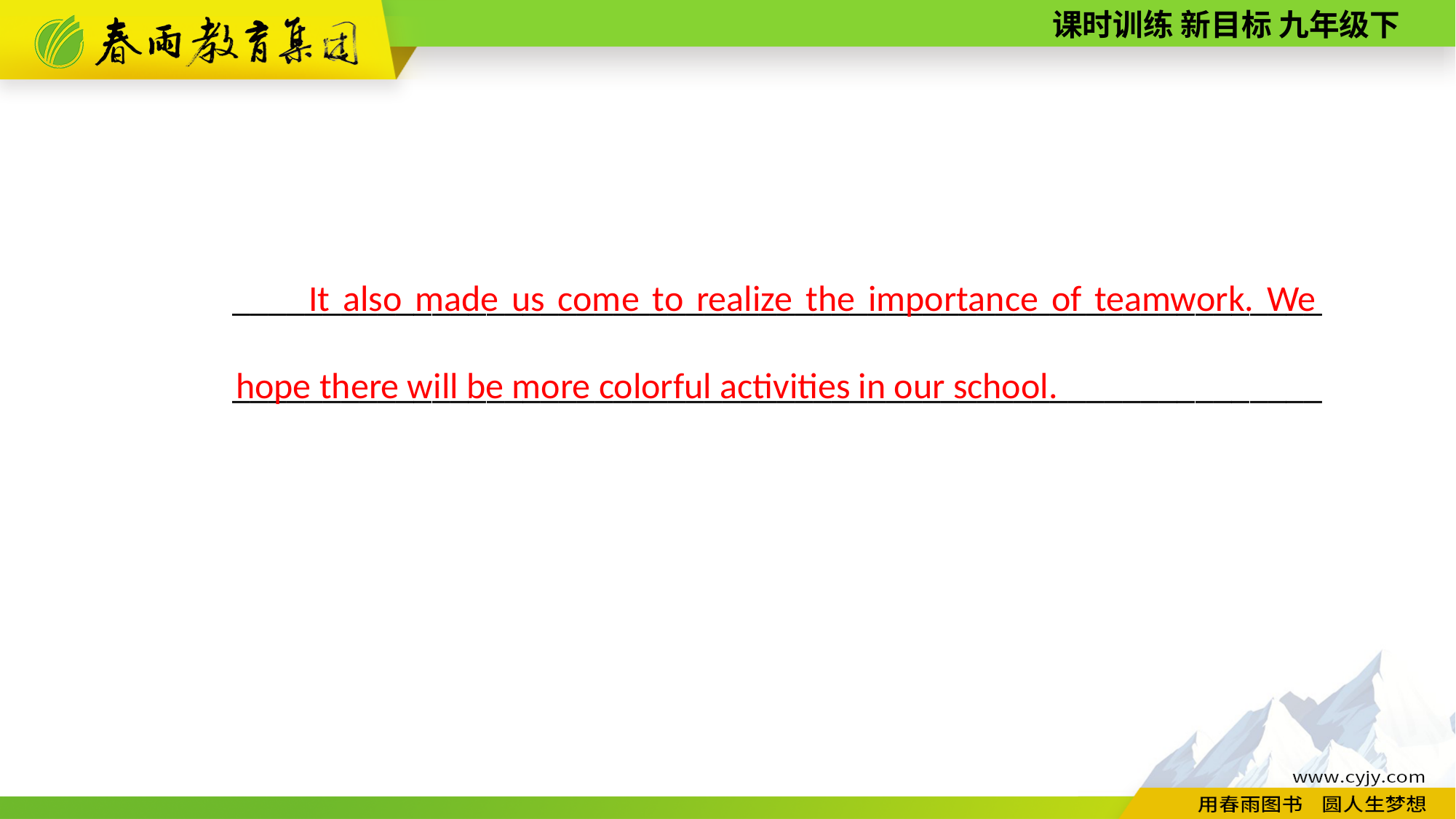

____________________________________________________________
____________________________________________________________
It also made us come to realize the importance of teamwork. We hope there will be more colorful activities in our school.